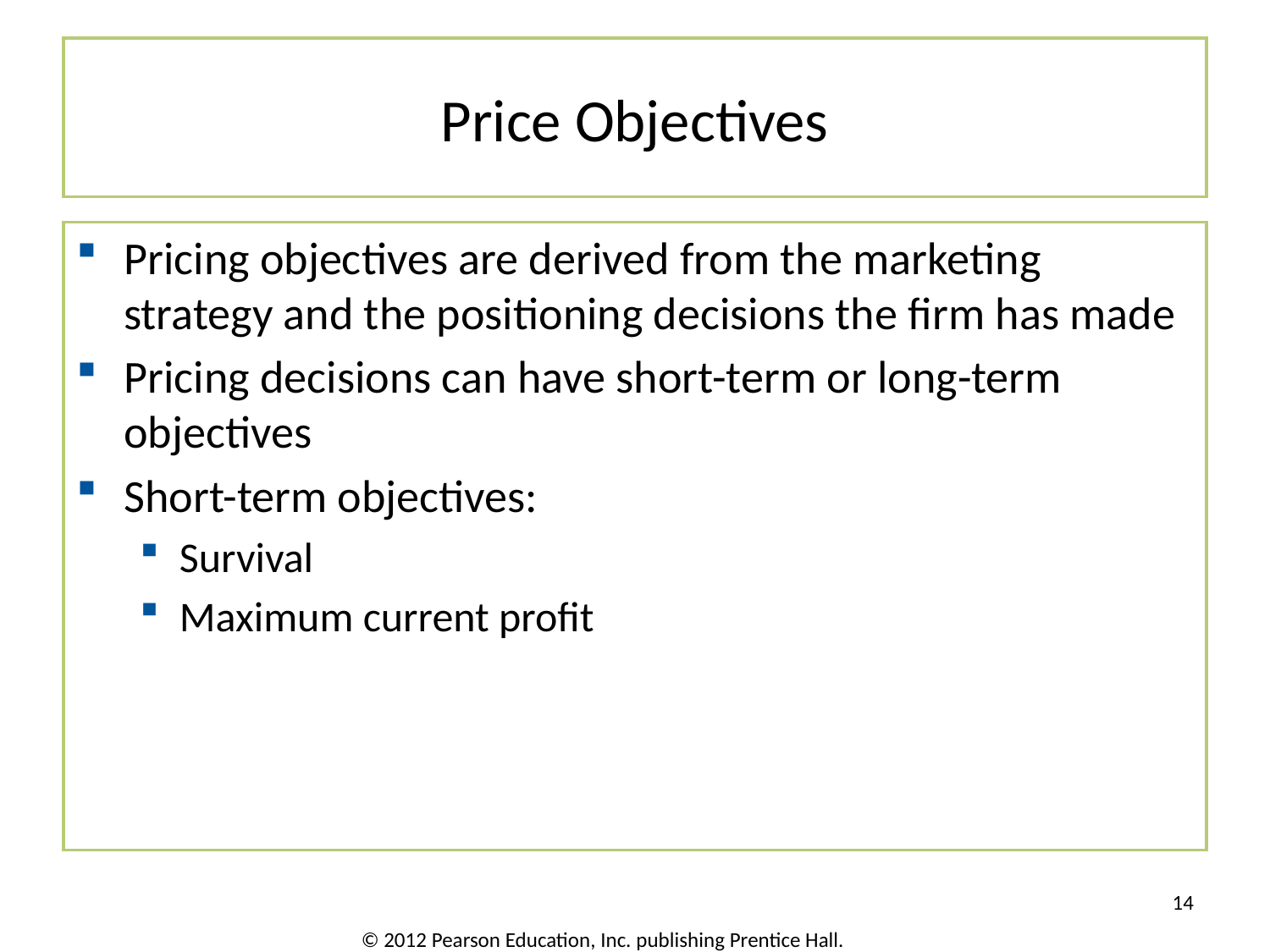

# Price Objectives
Pricing objectives are derived from the marketing strategy and the positioning decisions the firm has made
Pricing decisions can have short-term or long-term objectives
Short-term objectives:
Survival
Maximum current profit
14